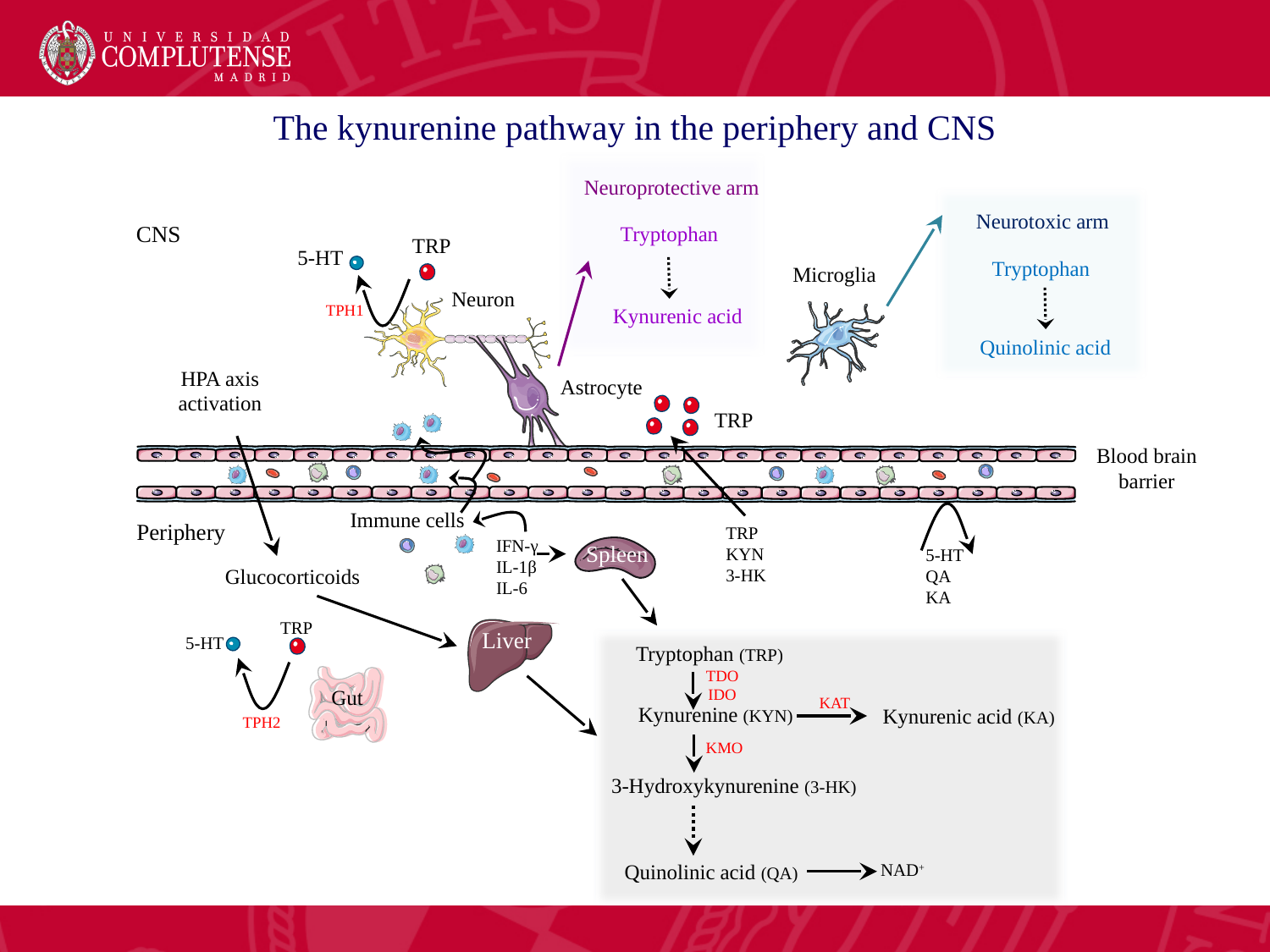

The kynurenine pathway in the periphery and CNS

Neuroprotective arm
Neurotoxic arm
CNS
Tryptophan
TRP
5-HT
Tryptophan

Microglia

Neuron
TPH1
Kynurenic acid

Quinolinic acid

HPA axis
activation
Astrocyte

TRP

Blood brain
barrier

Immune cells

Spleen
Periphery

TRP
KYN
3-HK
IFN-γ
IL-1β
IL-6

5-HT
QA
KA

Glucocorticoids

TRP

Liver

5-HT

Tryptophan (TRP)

TDO
IDO

Gut

KAT
Kynurenine (KYN)
Kynurenic acid (KA)
TPH2
KMO
3-Hydroxykynurenine (3-HK)
Quinolinic acid (QA)
NAD+